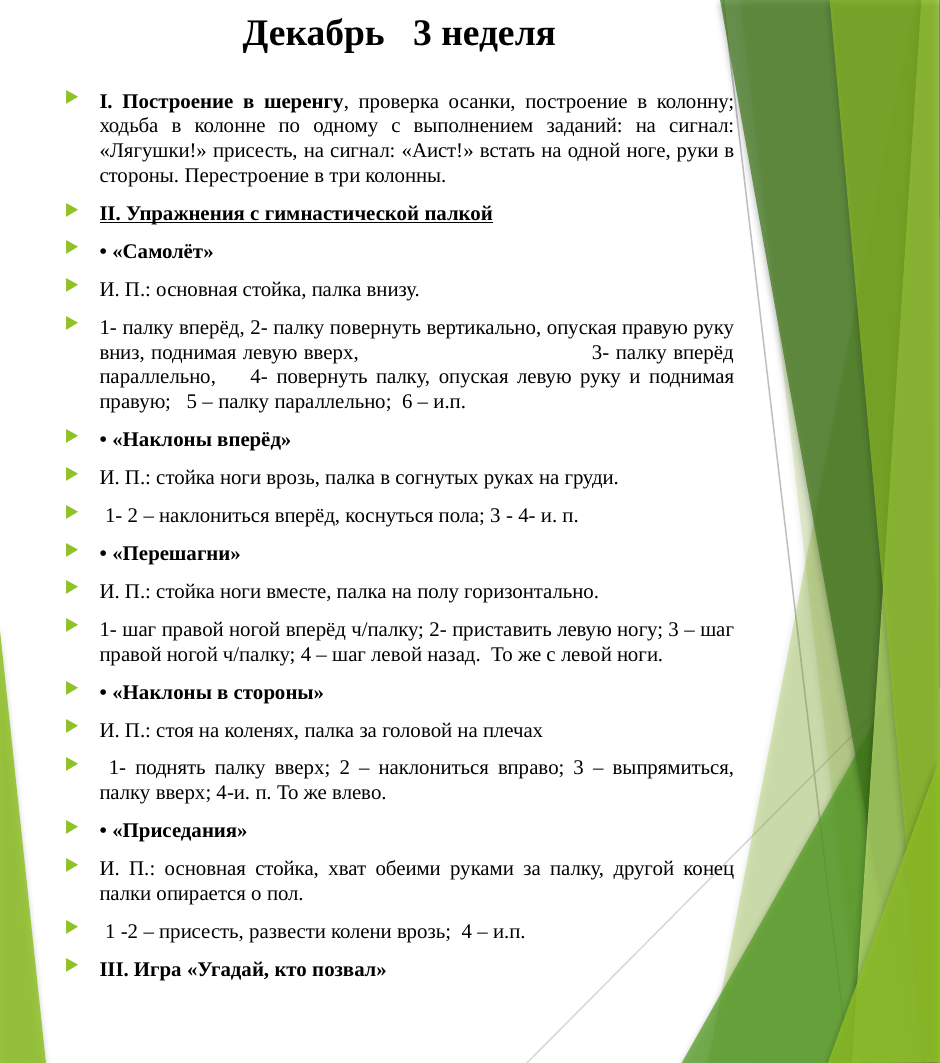

# Декабрь   3 неделя
I. Построение в шеренгу, проверка осанки, построение в колонну; ходьба в колонне по одному с выполнением заданий: на сигнал: «Лягушки!» присесть, на сигнал: «Аист!» встать на одной ноге, руки в стороны. Перестроение в три колонны.
II. Упражнения с гимнастической палкой
• «Самолёт»
И. П.: основная стойка, палка внизу.
1- палку вперёд, 2- палку повернуть вертикально, опуская правую руку вниз, поднимая левую вверх,                                    3- палку вперёд параллельно,    4- повернуть палку, опуская левую руку и поднимая правую;   5 – палку параллельно;  6 – и.п.
• «Наклоны вперёд»
И. П.: стойка ноги врозь, палка в согнутых руках на груди.
 1- 2 – наклониться вперёд, коснуться пола; 3 - 4- и. п.
• «Перешагни»
И. П.: стойка ноги вместе, палка на полу горизонтально.
1- шаг правой ногой вперёд ч/палку; 2- приставить левую ногу; 3 – шаг правой ногой ч/палку; 4 – шаг левой назад.  То же с левой ноги.
• «Наклоны в стороны»
И. П.: стоя на коленях, палка за головой на плечах
 1- поднять палку вверх; 2 – наклониться вправо; 3 – выпрямиться, палку вверх; 4-и. п. То же влево.
• «Приседания»
И. П.: основная стойка, хват обеими руками за палку, другой конец палки опирается о пол.
 1 -2 – присесть, развести колени врозь;  4 – и.п.
III. Игра «Угадай, кто позвал»